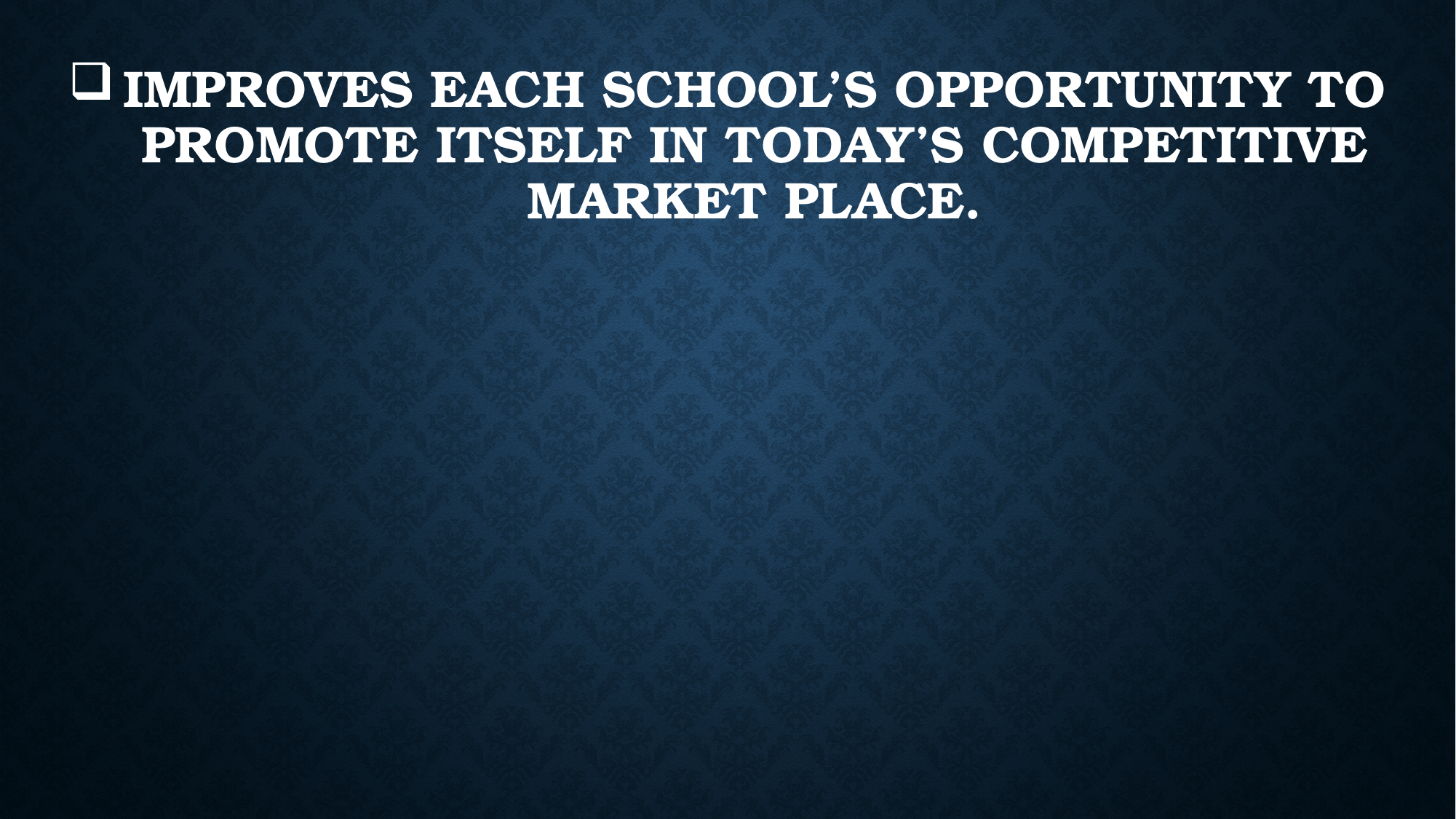

# Improves each school’s opportunity to promote itself in today’s competitive market place.